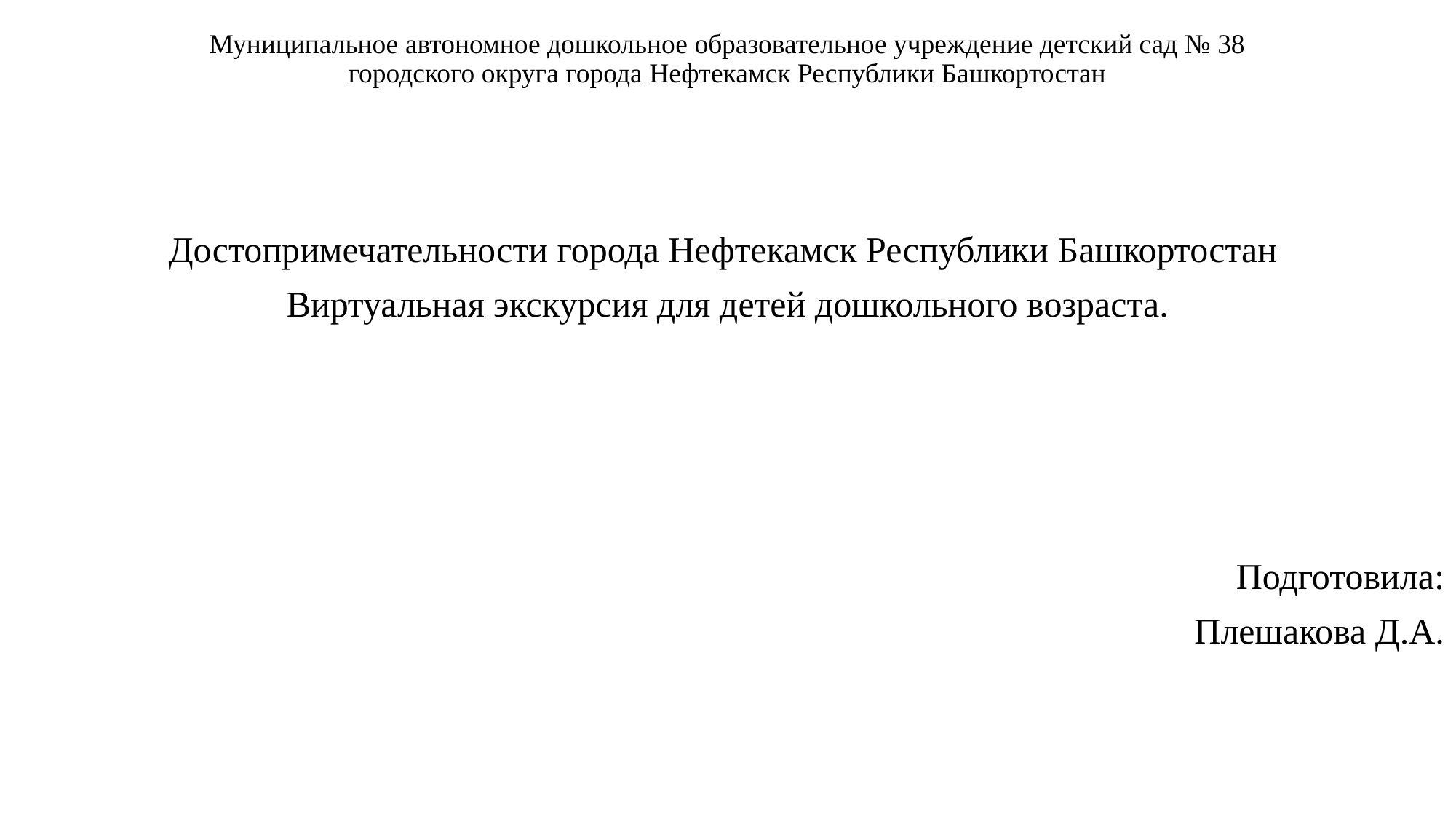

# Муниципальное автономное дошкольное образовательное учреждение детский сад № 38 городского округа города Нефтекамск Республики Башкортостан
Достопримечательности города Нефтекамск Республики Башкортостан
Виртуальная экскурсия для детей дошкольного возраста.

 Подготовила:
Плешакова Д.А.